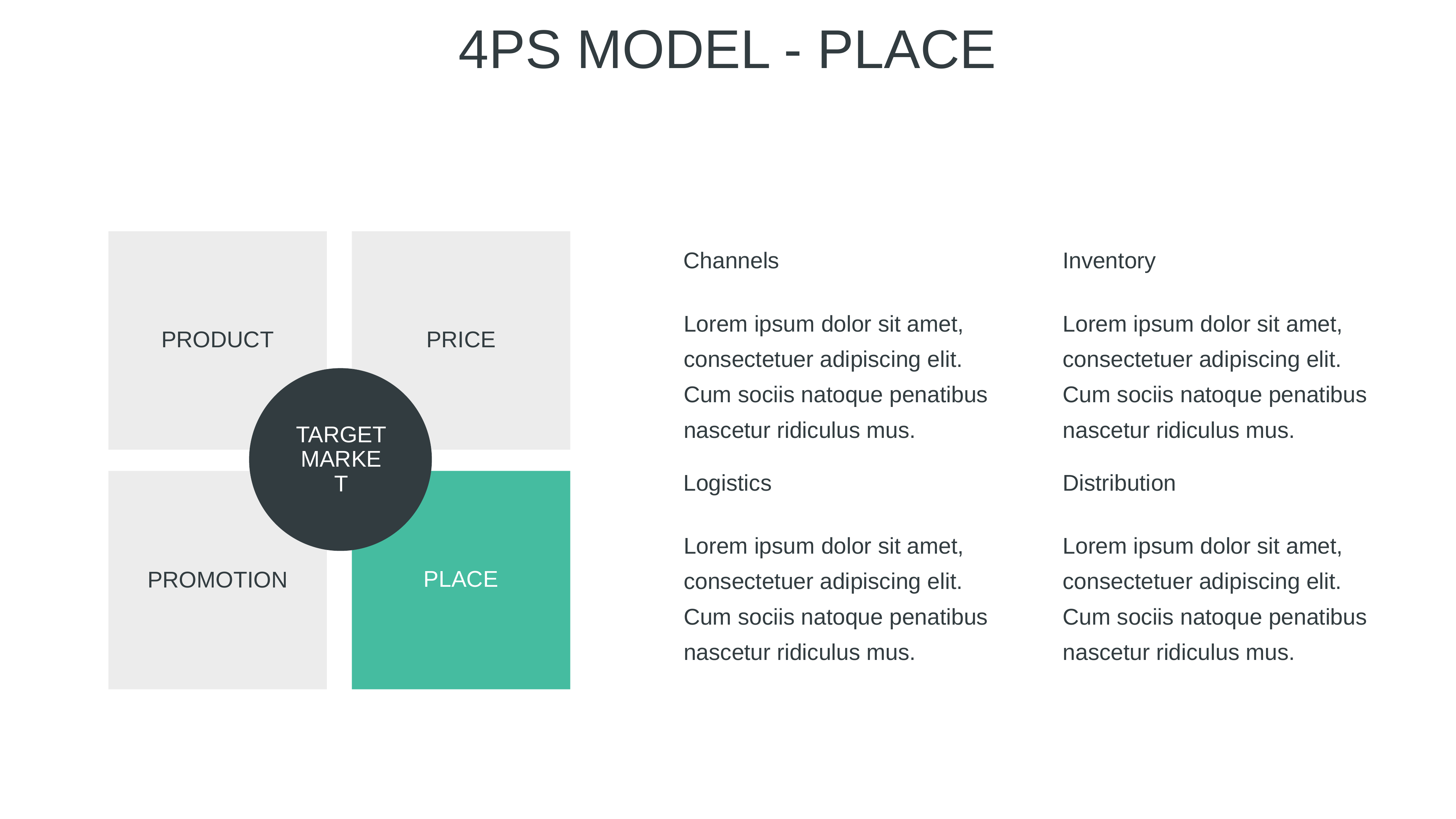

4PS MODEL - PLACE

Channels
Inventory
Lorem ipsum dolor sit amet, consectetuer adipiscing elit.  Cum sociis natoque penatibus nascetur ridiculus mus.
Lorem ipsum dolor sit amet, consectetuer adipiscing elit.  Cum sociis natoque penatibus nascetur ridiculus mus.
PRODUCT
PRICE

TARGET
MARKET
Logistics
Distribution

Lorem ipsum dolor sit amet, consectetuer adipiscing elit.  Cum sociis natoque penatibus nascetur ridiculus mus.
Lorem ipsum dolor sit amet, consectetuer adipiscing elit.  Cum sociis natoque penatibus nascetur ridiculus mus.
PLACE
PROMOTION